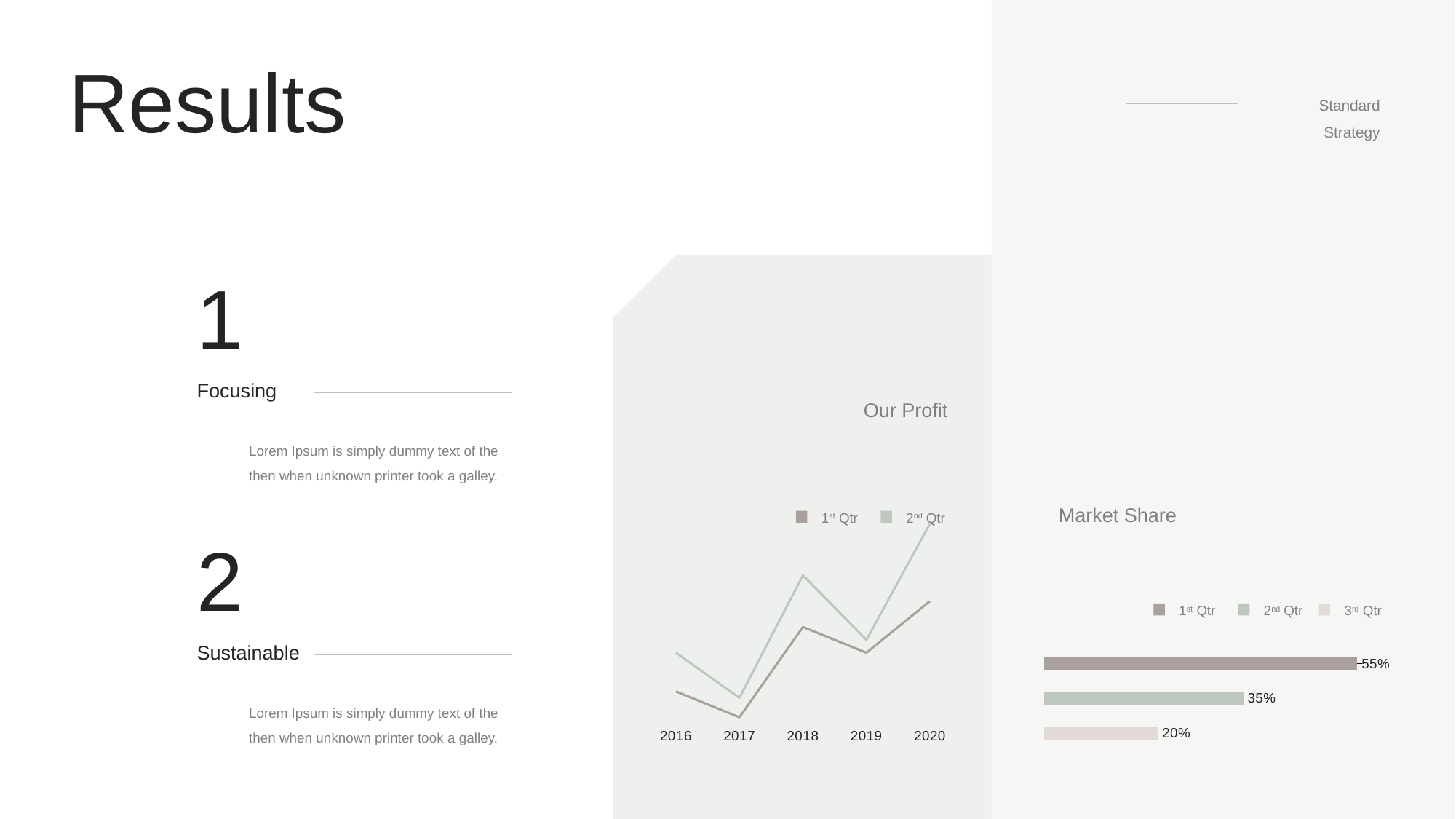

Results
Standard Strategy

1
Focusing
Our Profit
Lorem Ipsum is simply dummy text of the then when unknown printer took a galley.
Market Share

### Chart

| Category | Series 1 | Series 2 |
|---|---|---|
| 2016.0 | 2.0 | 3.0 |
| 2017.0 | 0.0 | 1.5 |
| 2018.0 | 7.0 | 4.0 |
| 2019.0 | 5.0 | 1.0 |
| 2020.0 | 9.0 | 6.0 |
1st Qtr
2nd Qtr

2
1st Qtr
2nd Qtr
3rd Qtr

Sustainable

### Chart

| Category | Series 1 |
|---|---|
|  | None |
| Category 2 | 0.2 |
| Category 3 | 0.35 |
| Category 4 | 0.55 |
Lorem Ipsum is simply dummy text of the then when unknown printer took a galley.